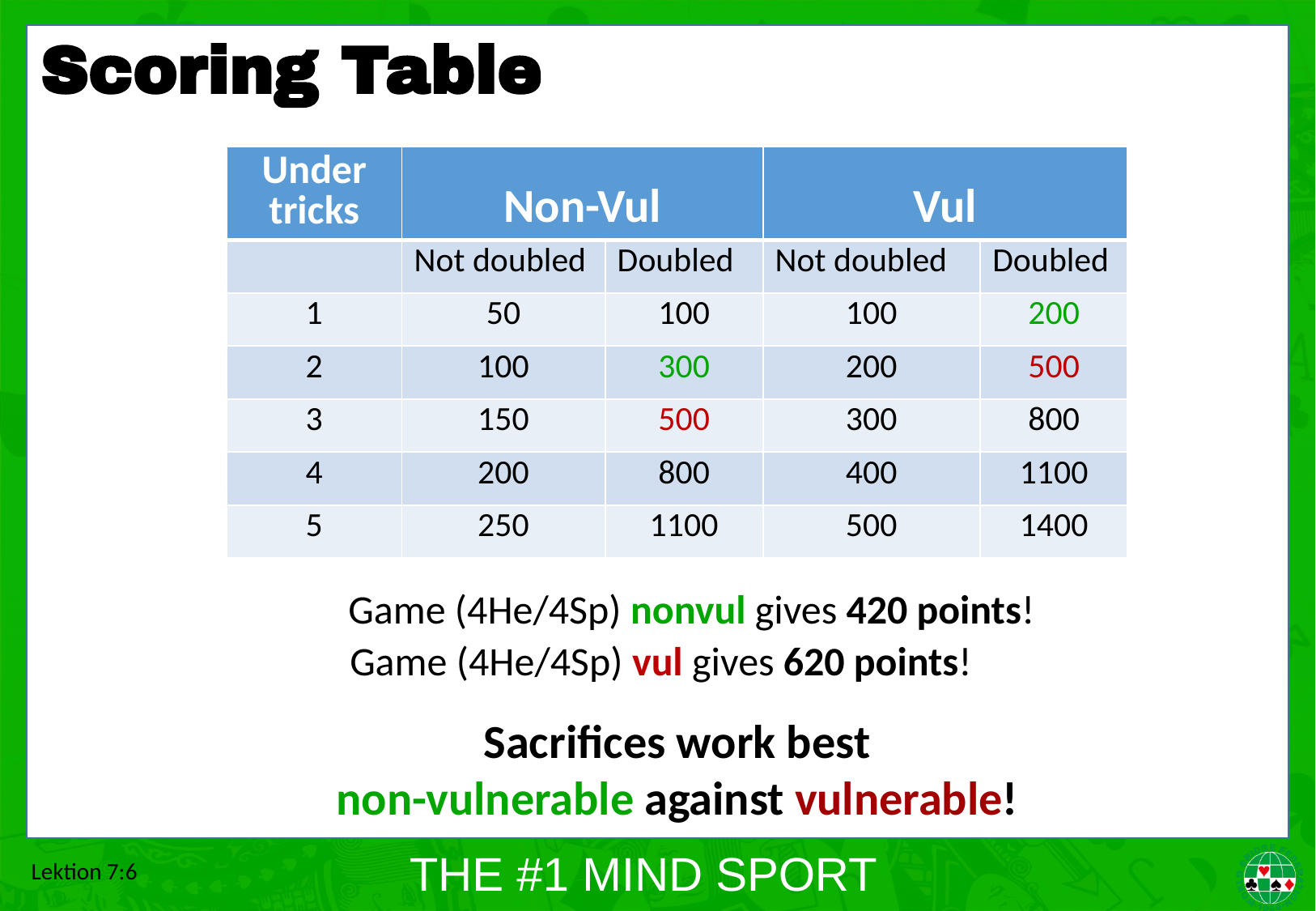

# Scoring Table
| Under tricks | Non-Vul |  | Vul |  |
| --- | --- | --- | --- | --- |
|  | Not doubled | Doubled | Not doubled | Doubled |
| 1 | 50 | 100 | 100 | 200 |
| 2 | 100 | 300 | 200 | 500 |
| 3 | 150 | 500 | 300 | 800 |
| 4 | 200 | 800 | 400 | 1100 |
| 5 | 250 | 1100 | 500 | 1400 |
Game (4He/4Sp) nonvul gives 420 points!
Game (4He/4Sp) vul gives 620 points!
Sacrifices work best
non-vulnerable against vulnerable!